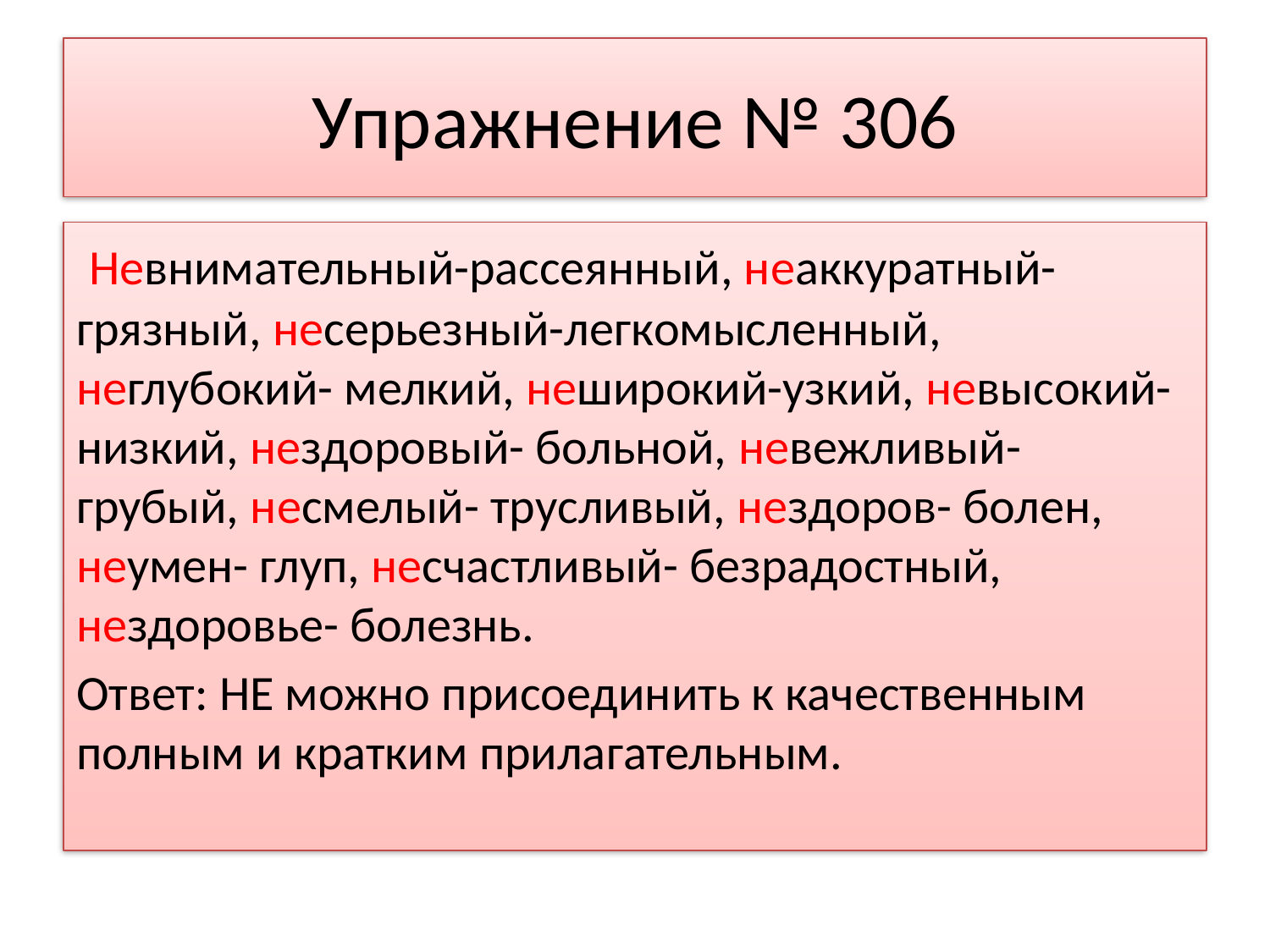

# Упражнение № 306
 Невнимательный-рассеянный, неаккуратный- грязный, несерьезный-легкомысленный, неглубокий- мелкий, неширокий-узкий, невысокий-низкий, нездоровый- больной, невежливый- грубый, несмелый- трусливый, нездоров- болен, неумен- глуп, несчастливый- безрадостный, нездоровье- болезнь.
Ответ: НЕ можно присоединить к качественным полным и кратким прилагательным.